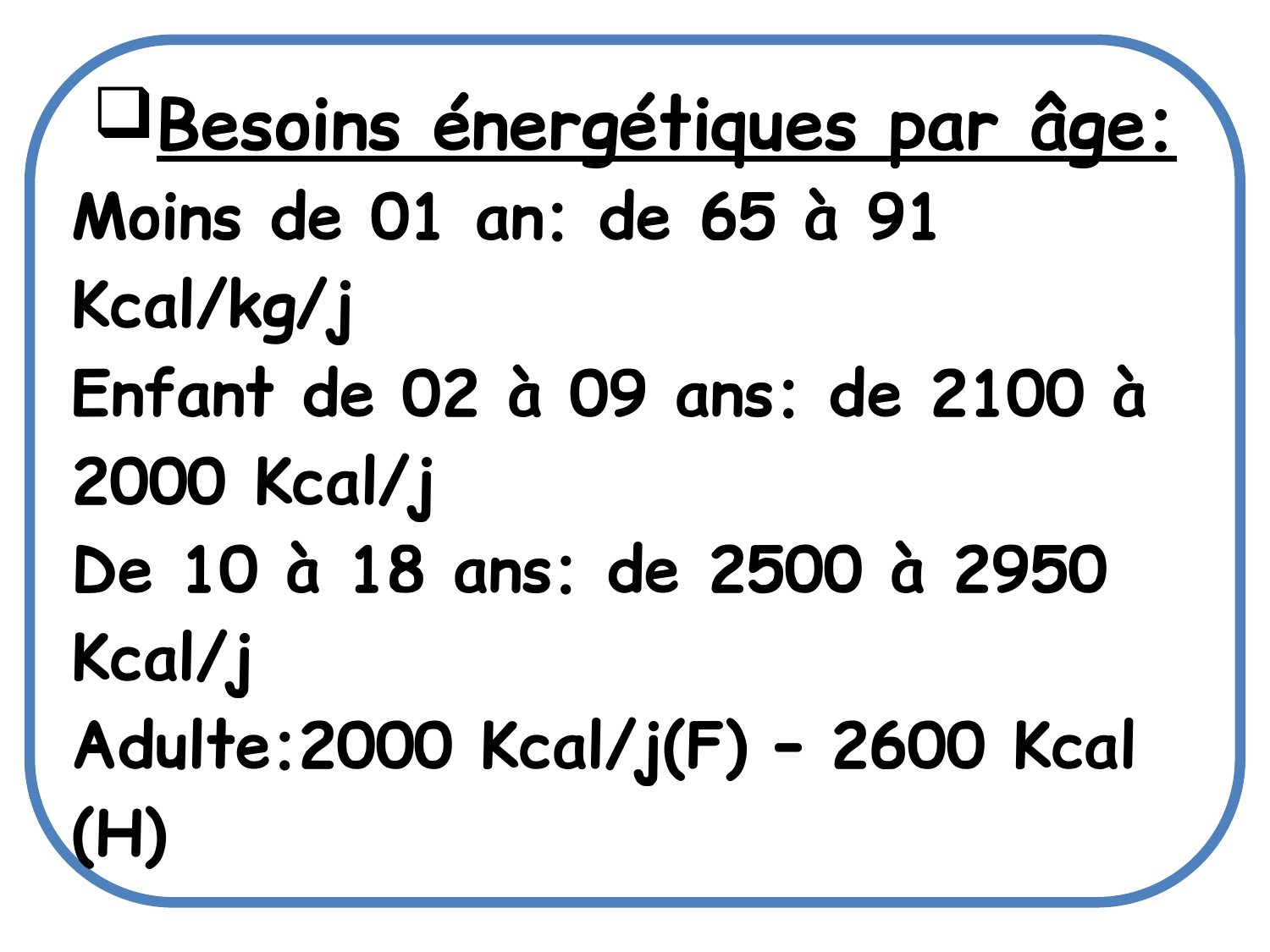

Besoins énergétiques par âge:
Moins de 01 an: de 65 à 91 Kcal/kg/j
Enfant de 02 à 09 ans: de 2100 à 2000 Kcal/j
De 10 à 18 ans: de 2500 à 2950 Kcal/j
Adulte:2000 Kcal/j(F) – 2600 Kcal (H)